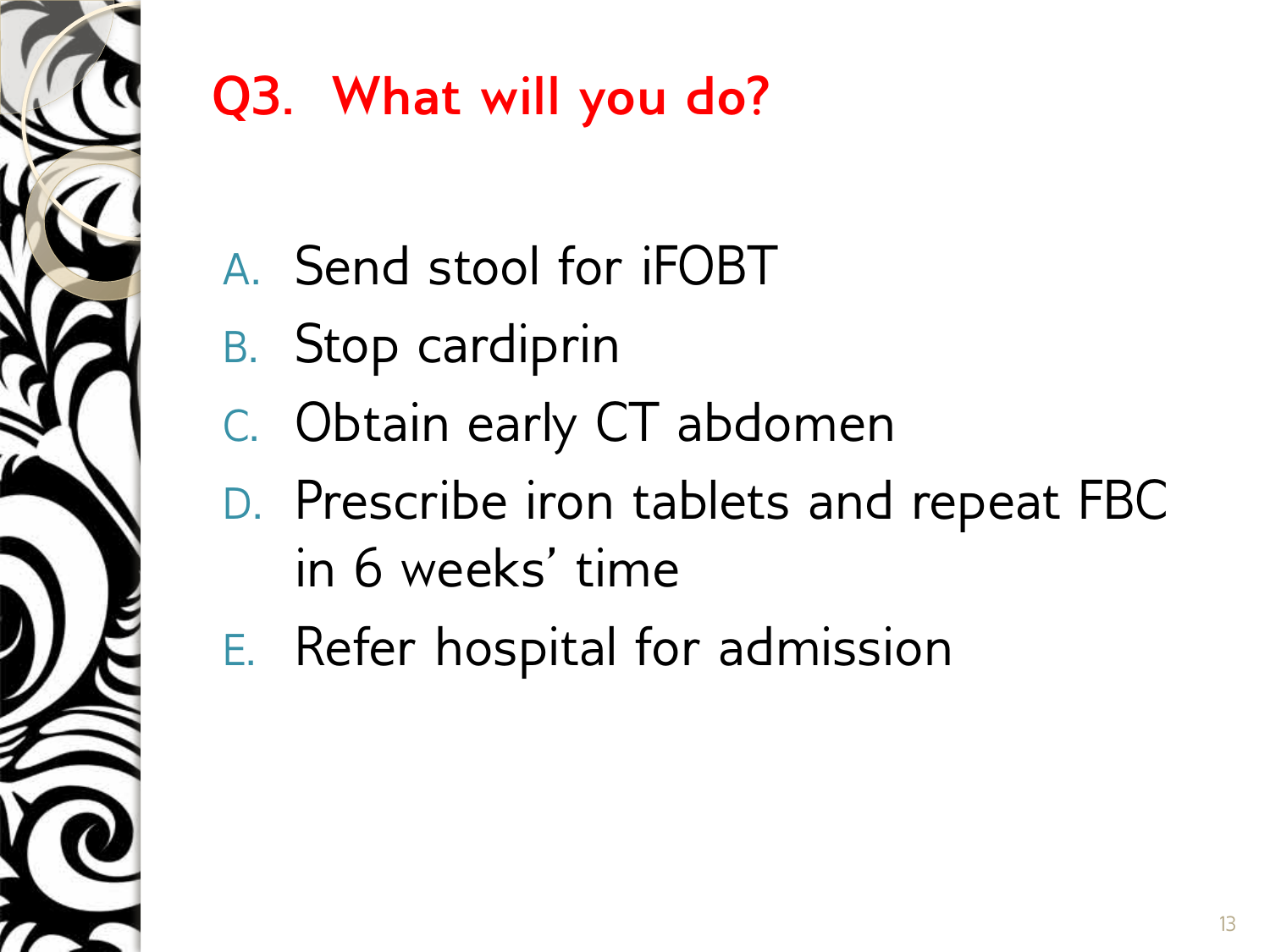

# Q3.  What will you do?
Send stool for iFOBT
Stop cardiprin
Obtain early CT abdomen
Prescribe iron tablets and repeat FBC in 6 weeks’ time
Refer hospital for admission
13